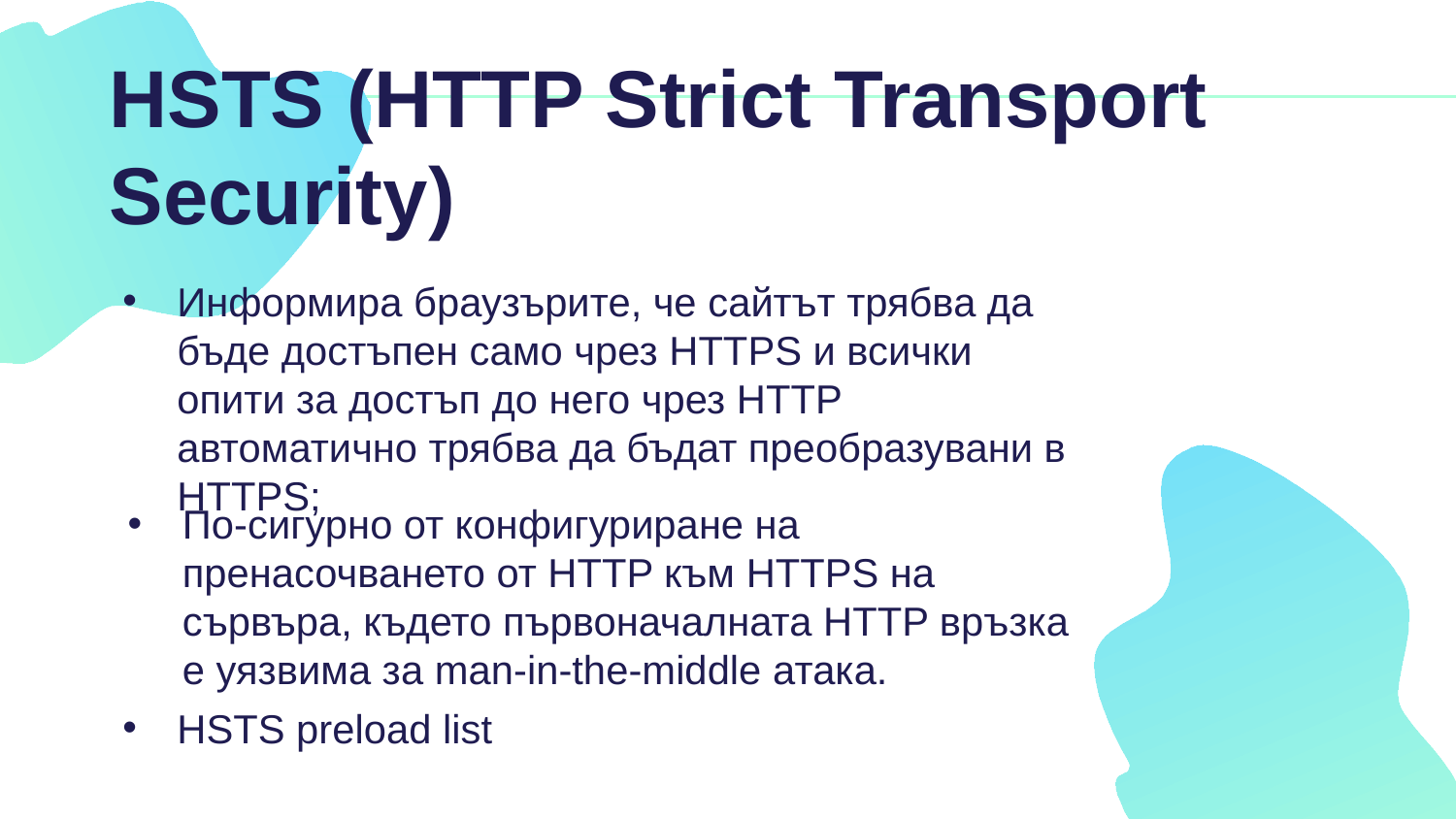

# HSTS (HTTP Strict Transport Security)
Информира браузърите, че сайтът трябва да бъде достъпен само чрез HTTPS и всички опити за достъп до него чрез HTTP автоматично трябва да бъдат преобразувани в HTTPS;

По-сигурно от конфигуриране на пренасочването от HTTP към HTTPS на сървъра, където първоначалната HTTP връзка е уязвима за man-in-the-middle атака.
HSTS preload list